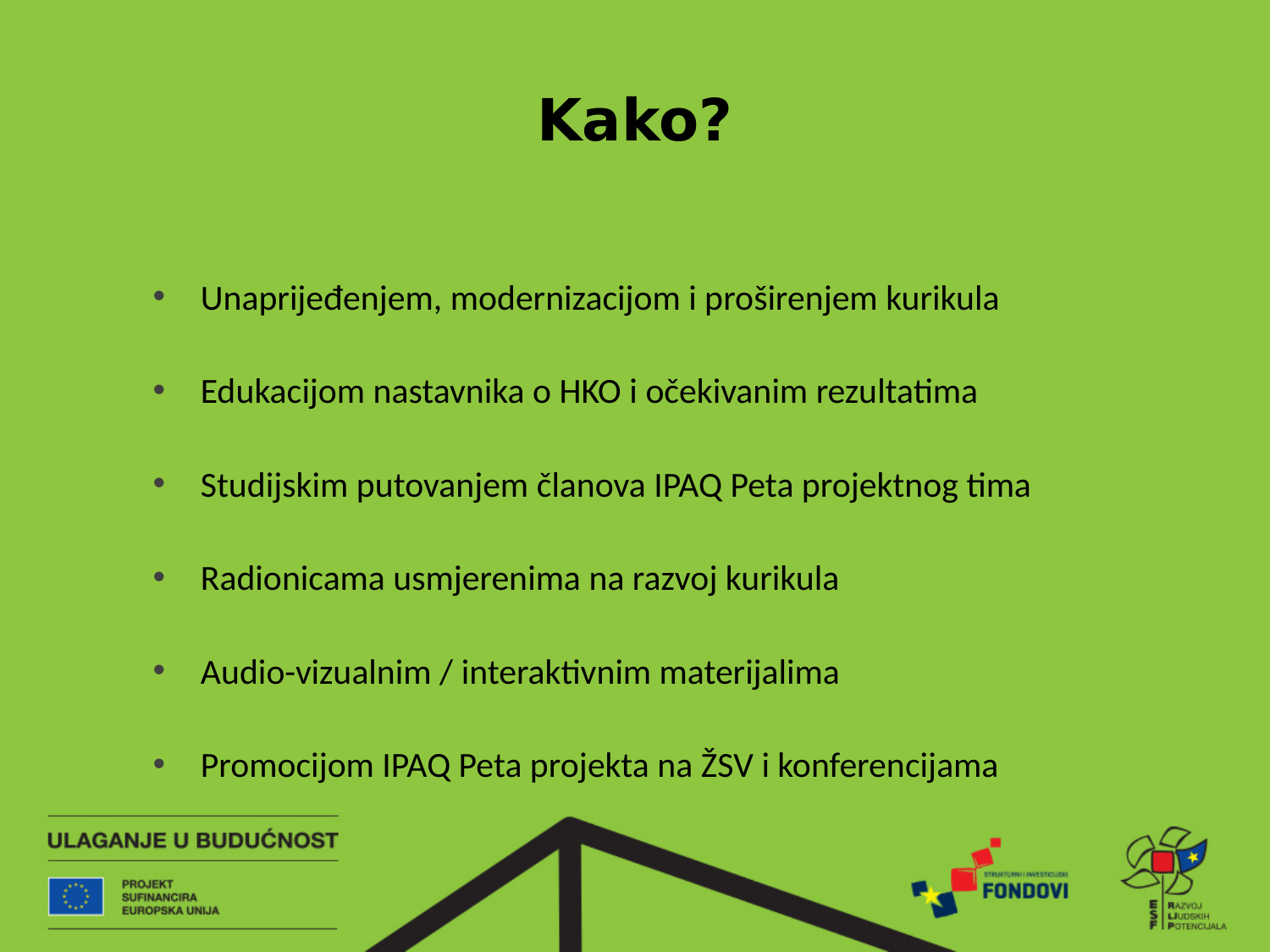

# Kako?
Unaprijeđenjem, modernizacijom i proširenjem kurikula
Edukacijom nastavnika o HKO i očekivanim rezultatima
Studijskim putovanjem članova IPAQ Peta projektnog tima
Radionicama usmjerenima na razvoj kurikula
Audio-vizualnim / interaktivnim materijalima
Promocijom IPAQ Peta projekta na ŽSV i konferencijama